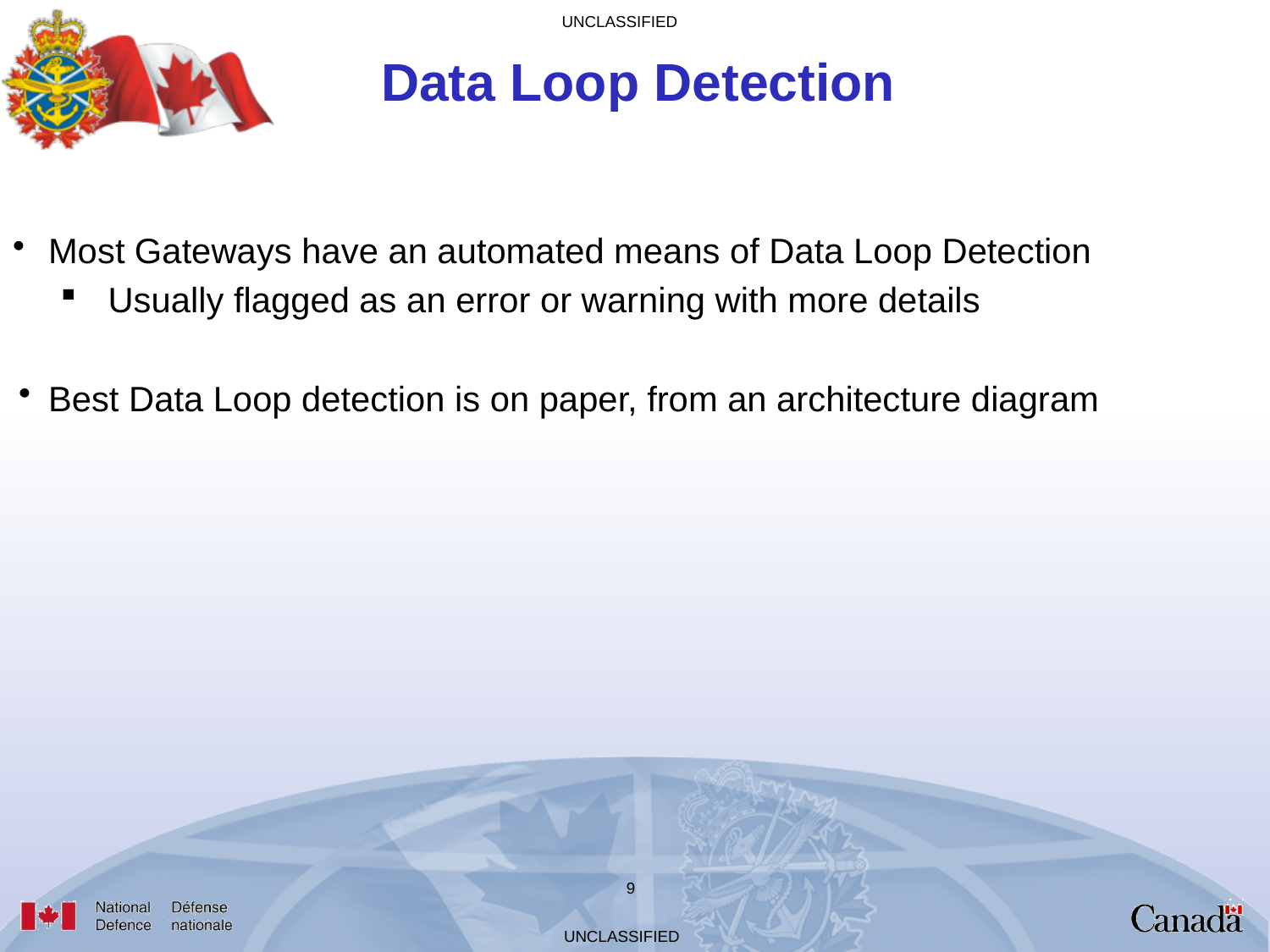

# Data Loop Detection
Most Gateways have an automated means of Data Loop Detection
Usually flagged as an error or warning with more details

Best Data Loop detection is on paper, from an architecture diagram